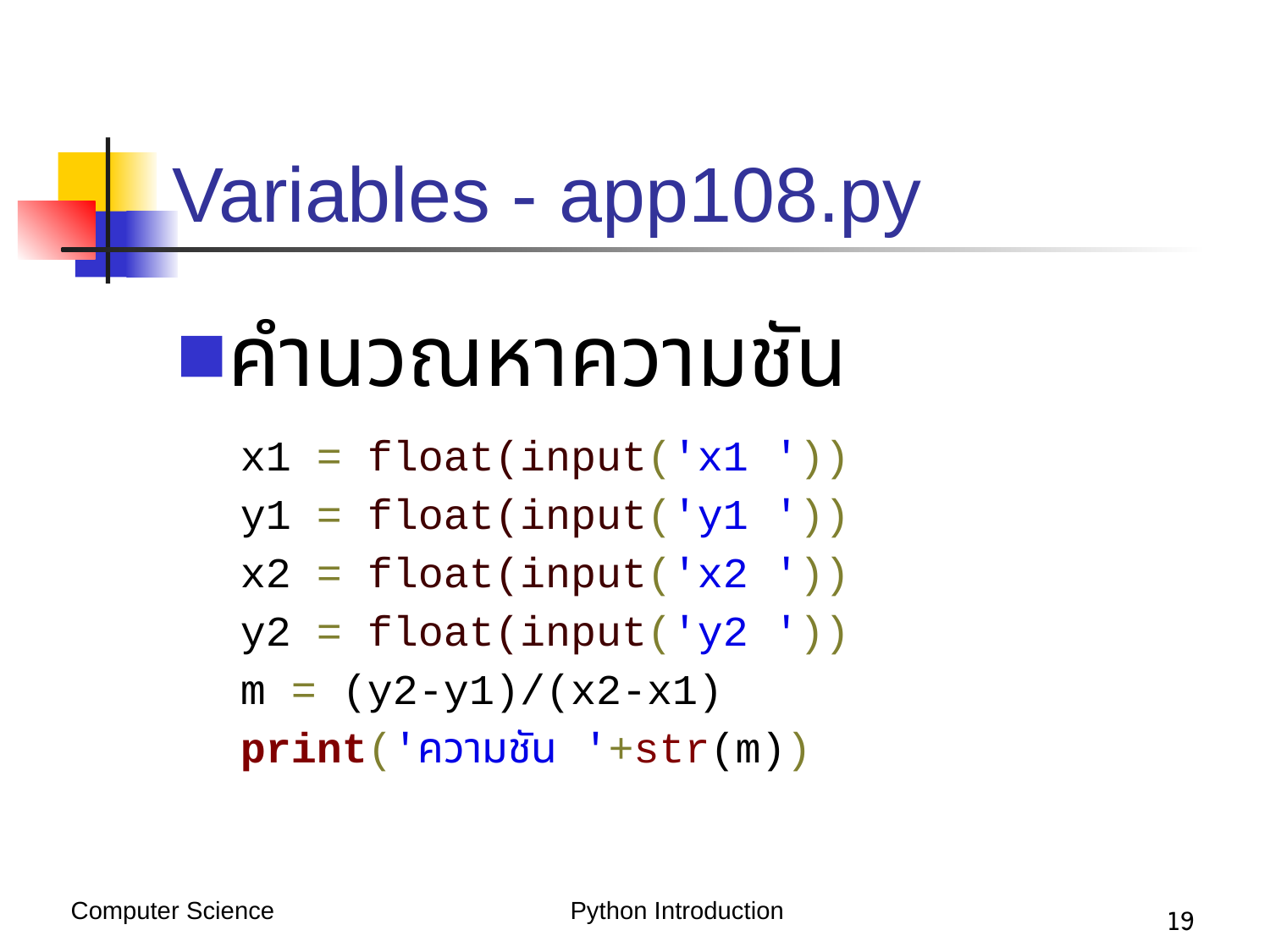

# Variables - app108.py
คำนวณหาความชัน
x1 = float(input('x1 '))
y1 = float(input('y1 '))
x2 = float(input('x2 '))
y2 = float(input('y2 '))
m = (y2-y1)/(x2-x1)
print('ความชัน '+str(m))

19